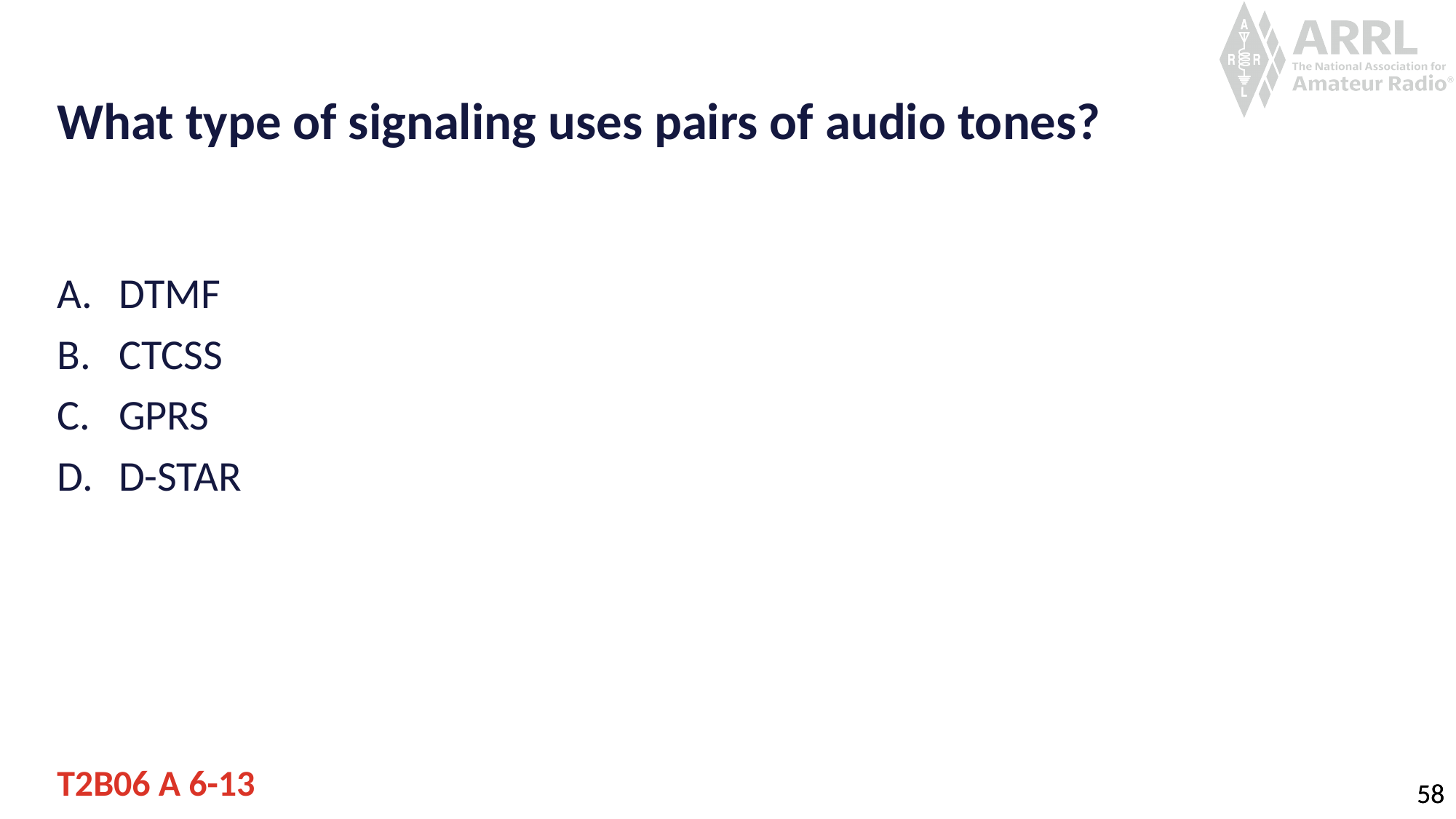

# What type of signaling uses pairs of audio tones?
DTMF
CTCSS
GPRS
D-STAR
T2B06 A 6-13